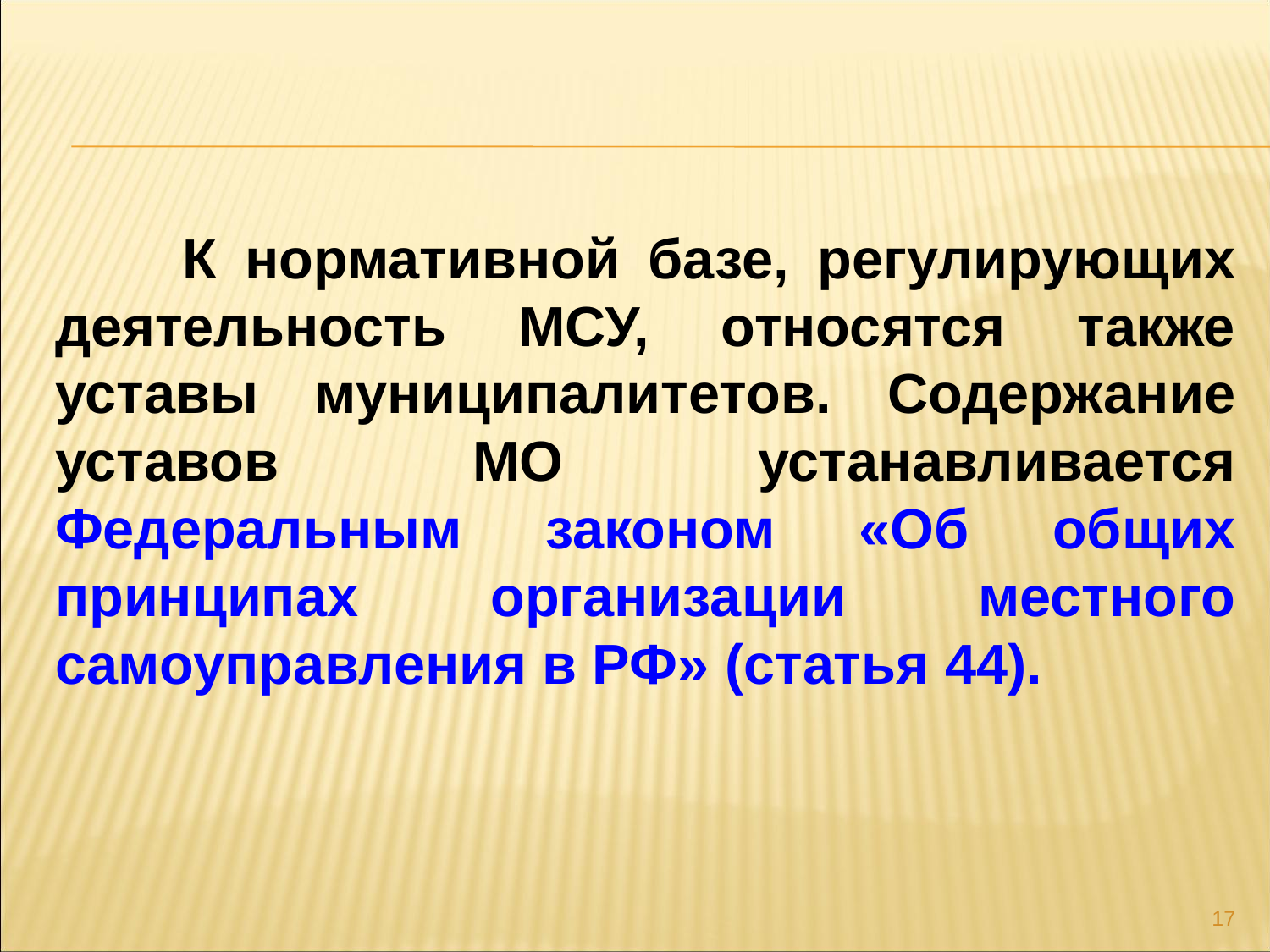

К нормативной базе, регулирующих деятельность МСУ, относятся также уставы муниципалитетов. Содержание уставов МО устанавливается Федеральным законом «Об общих принципах организации местного самоуправления в РФ» (статья 44).
17